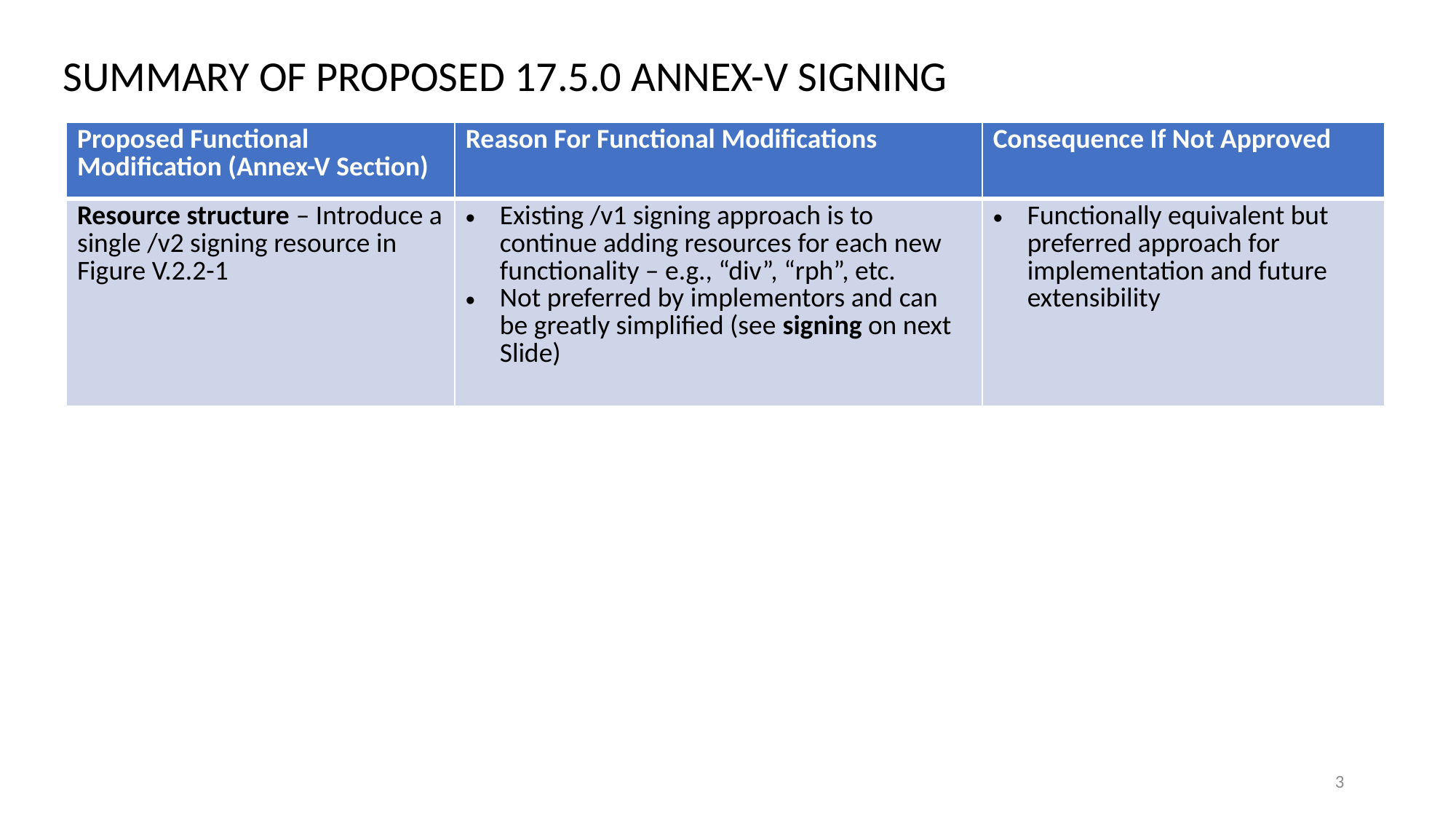

Summary of proposed 17.5.0 Annex-V Signing
| Proposed Functional Modification (Annex-V Section) | Reason For Functional Modifications | Consequence If Not Approved |
| --- | --- | --- |
| Resource structure – Introduce a single /v2 signing resource in Figure V.2.2-1 | Existing /v1 signing approach is to continue adding resources for each new functionality – e.g., “div”, “rph”, etc. Not preferred by implementors and can be greatly simplified (see signing on next Slide) | Functionally equivalent but preferred approach for implementation and future extensibility |
3